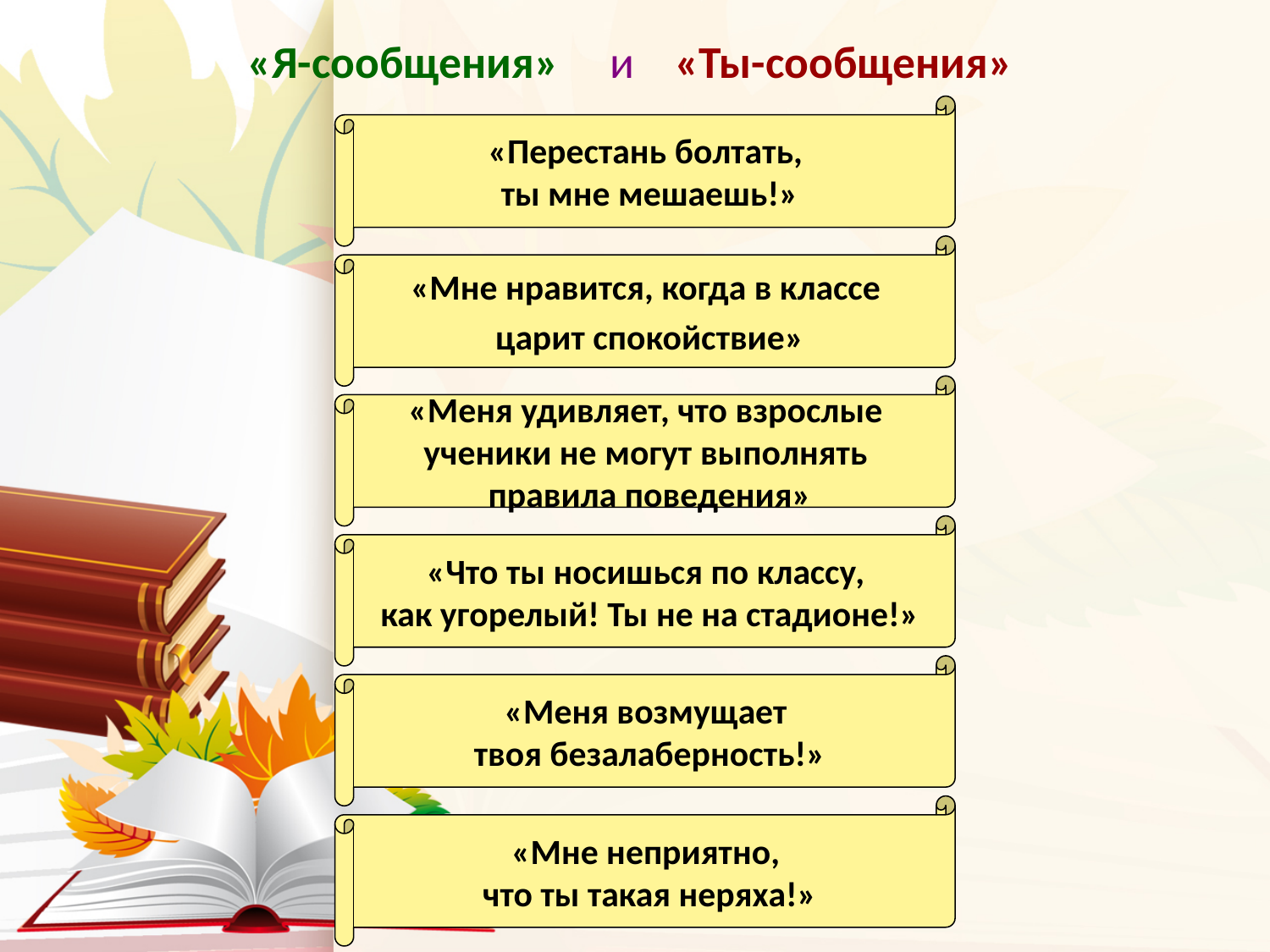

# «Я-сообщения»     и    «Ты-сообщения»
«Перестань болтать,
ты мне мешаешь!»
«Мне нравится, когда в классе
царит спокойствие»
«Меня удивляет, что взрослые
ученики не могут выполнять
правила поведения»
«Что ты носишься по классу,
как угорелый! Ты не на стадионе!»
«Меня возмущает
твоя безалаберность!»

«Мне неприятно,
что ты такая неряха!»